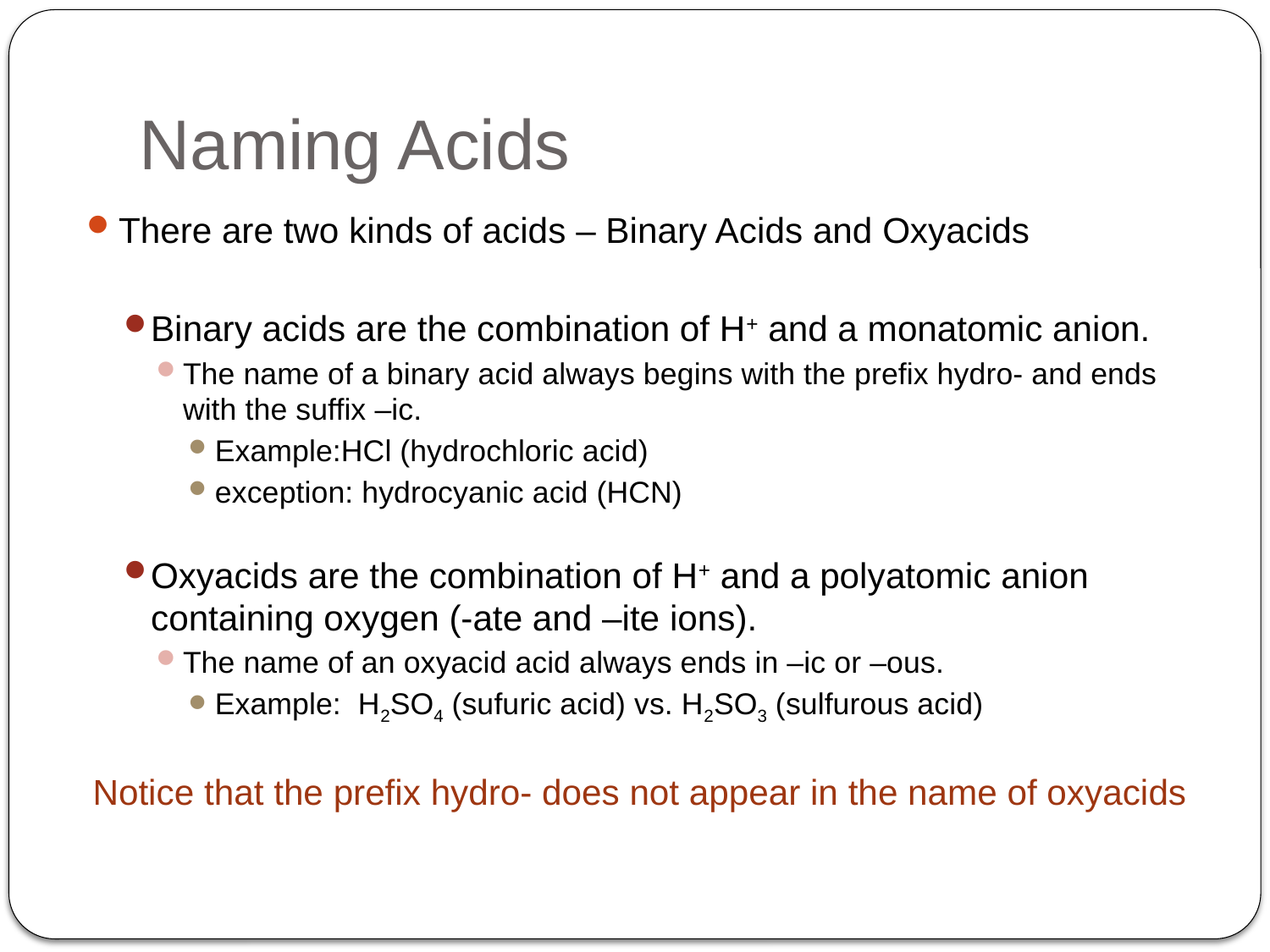

# Naming Acids
There are two kinds of acids – Binary Acids and Oxyacids

Binary acids are the combination of H+ and a monatomic anion.
The name of a binary acid always begins with the prefix hydro- and ends with the suffix –ic.
Example:HCl (hydrochloric acid)
exception: hydrocyanic acid (HCN)

Oxyacids are the combination of H+ and a polyatomic anion containing oxygen (-ate and –ite ions).
The name of an oxyacid acid always ends in –ic or –ous.
Example:  H2SO4 (sufuric acid) vs. H2SO3 (sulfurous acid)

Notice that the prefix hydro- does not appear in the name of oxyacids